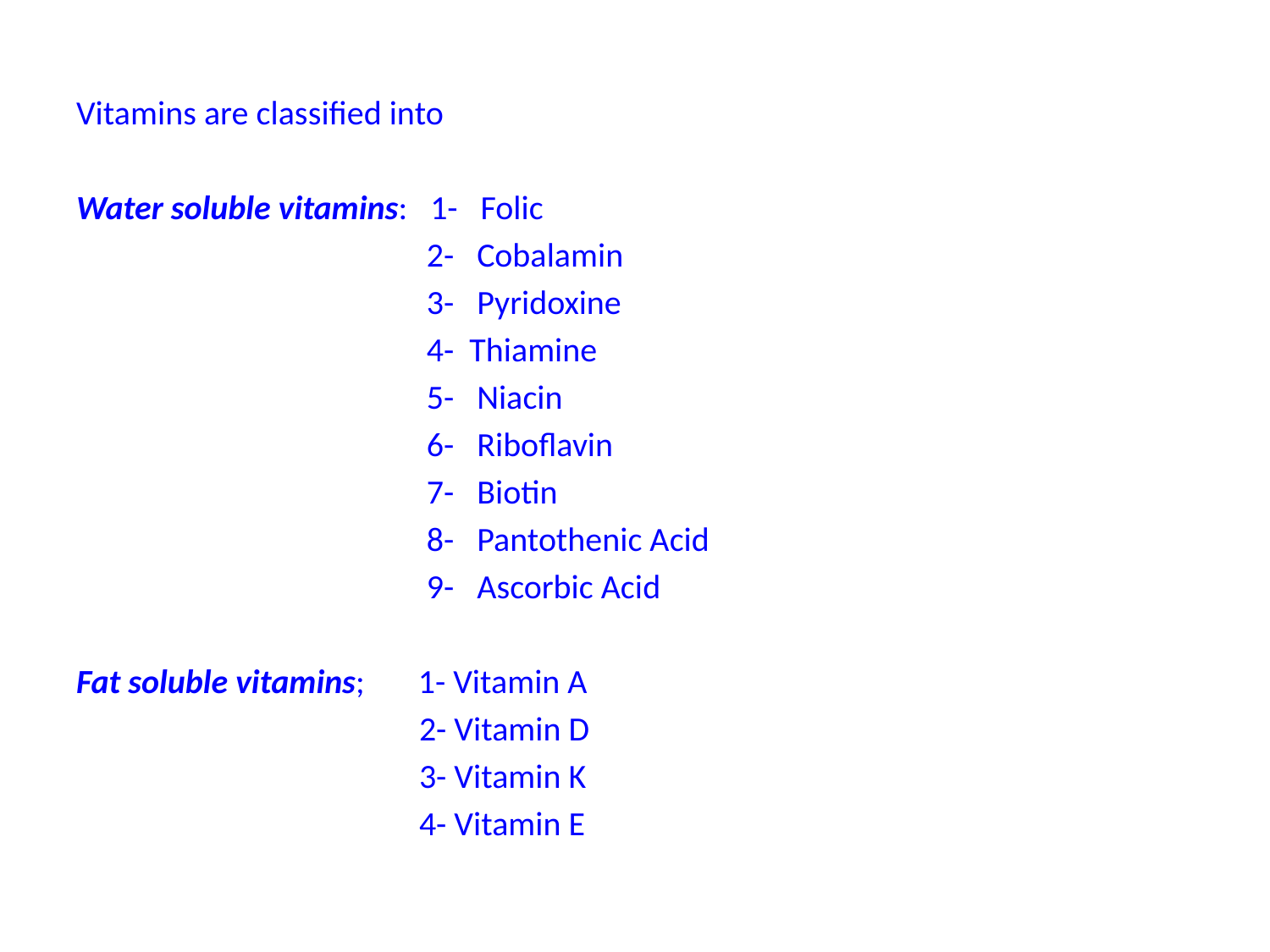

Vitamins are classified into

Water soluble vitamins:   1-   Folic
                                              2-   Cobalamin
                                              3-   Pyridoxine
                                              4-  Thiamine
                                              5-   Niacin
                                              6-   Riboflavin
                                              7-   Biotin
                                              8-   Pantothenic Acid
                                              9-   Ascorbic Acid

Fat soluble vitamins;       1- Vitamin A
                                             2- Vitamin D
                                             3- Vitamin K
                                             4- Vitamin E